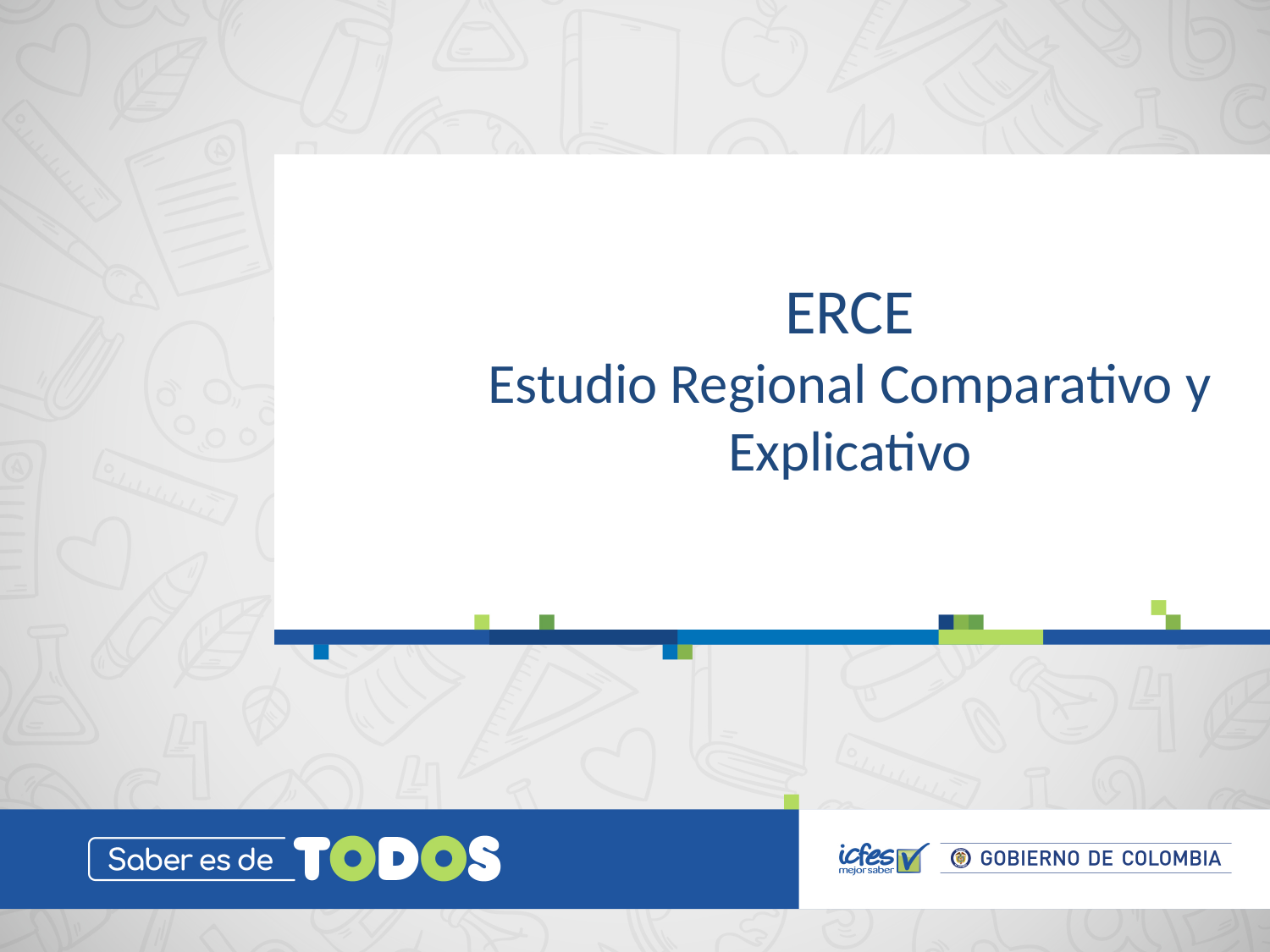

# ERCE Estudio Regional Comparativo y Explicativo